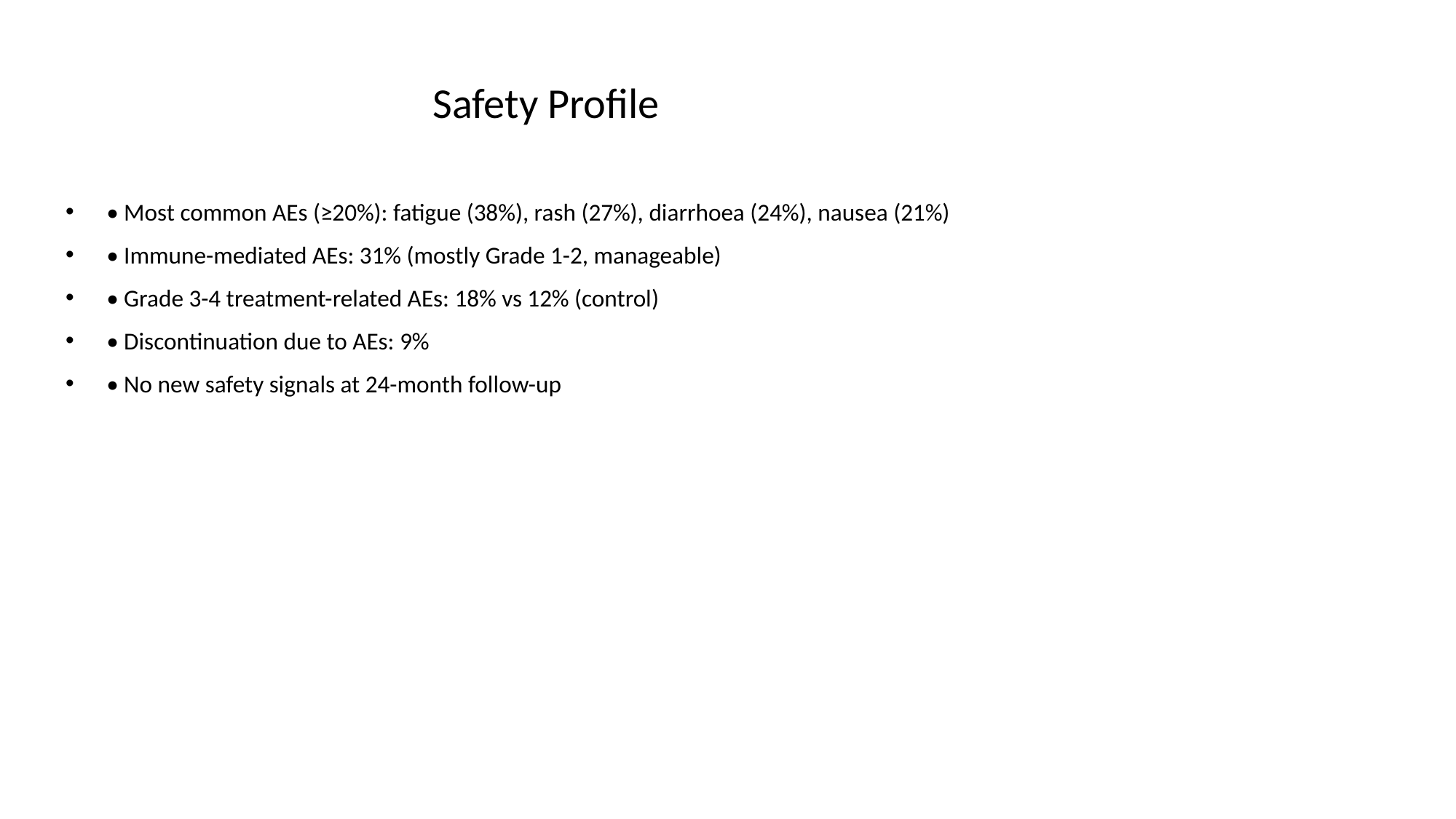

# Safety Profile
• Most common AEs (≥20%): fatigue (38%), rash (27%), diarrhoea (24%), nausea (21%)
• Immune-mediated AEs: 31% (mostly Grade 1-2, manageable)
• Grade 3-4 treatment-related AEs: 18% vs 12% (control)
• Discontinuation due to AEs: 9%
• No new safety signals at 24-month follow-up